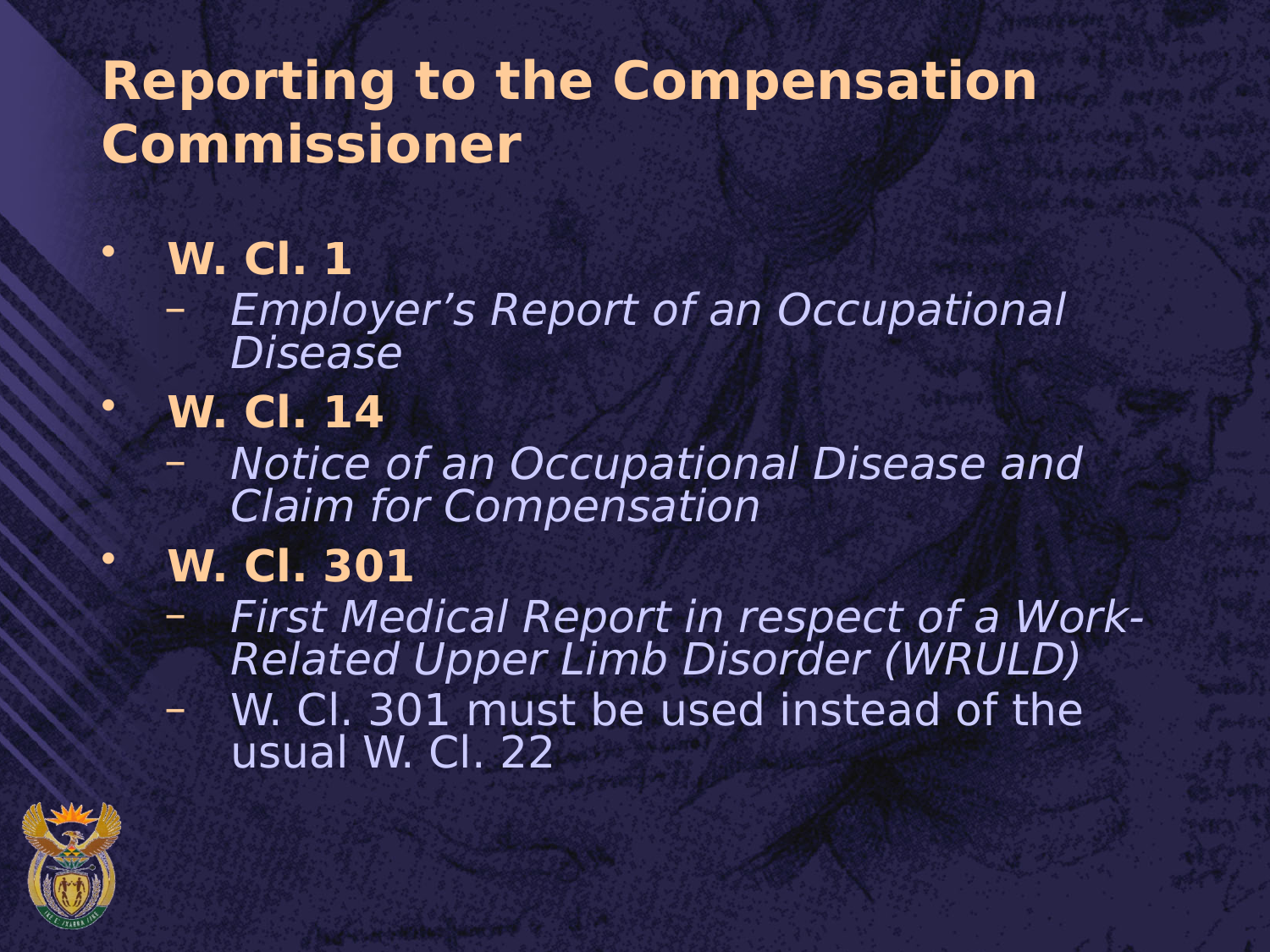

# Reporting to the Compensation Commissioner
W. Cl. 1
Employer’s Report of an Occupational Disease
W. Cl. 14
Notice of an Occupational Disease and Claim for Compensation
W. Cl. 301
First Medical Report in respect of a Work-Related Upper Limb Disorder (WRULD)
W. Cl. 301 must be used instead of the usual W. Cl. 22